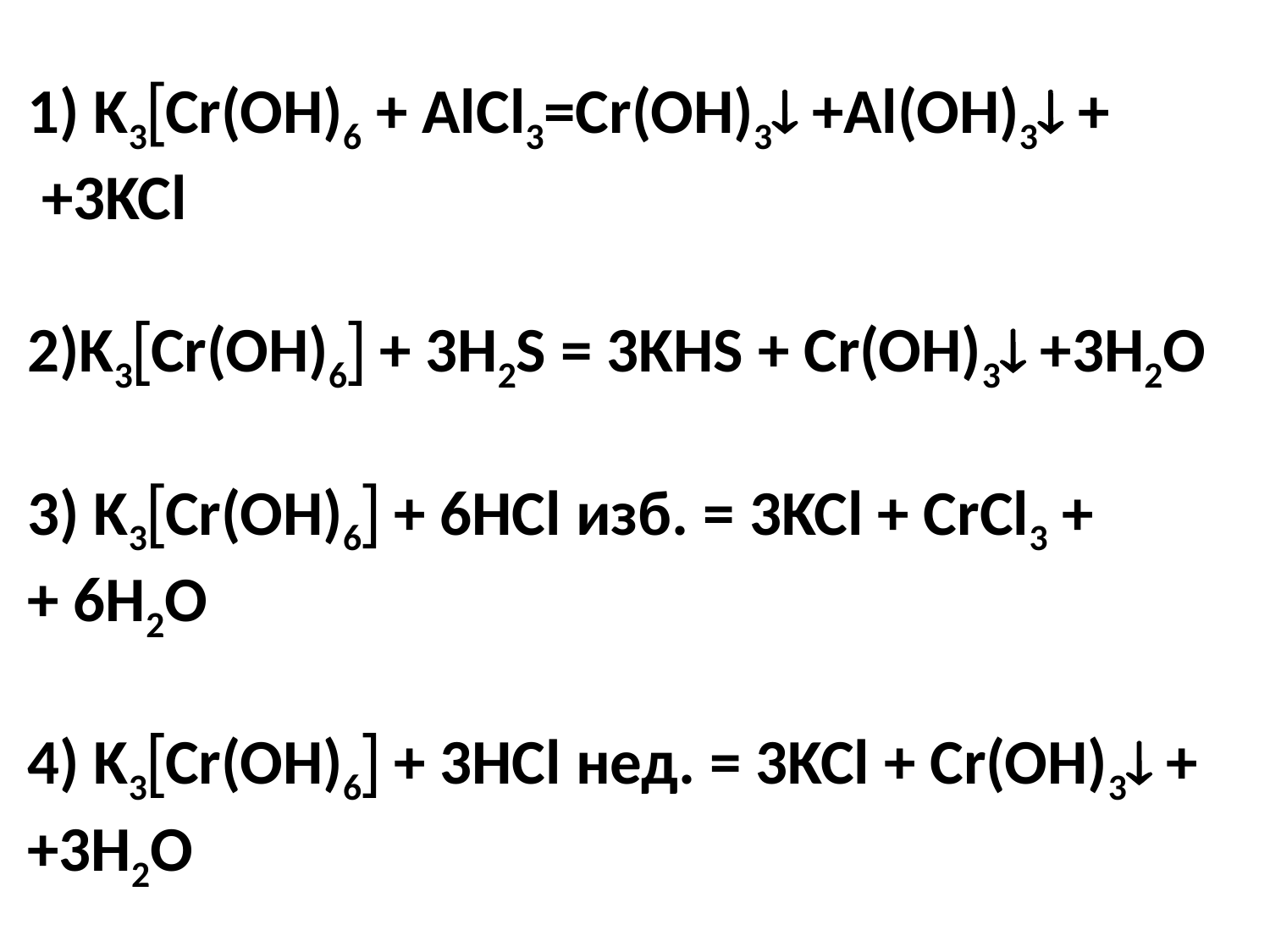

# 1) K3[Cr(OH)6 + AlCl3=Cr(OH)3↓ +Al(OH)3↓ + +3KCl 2)K3[Cr(OH)6] + 3H2S = 3KHS + Cr(OH)3↓ +3H2O 3) K3[Cr(OH)6] + 6HCl изб. = 3KCl + CrCl3 + + 6H2O   4) K3[Cr(OH)6] + 3HCl нед. = 3KCl + Cr(OH)3↓ + +3H2O